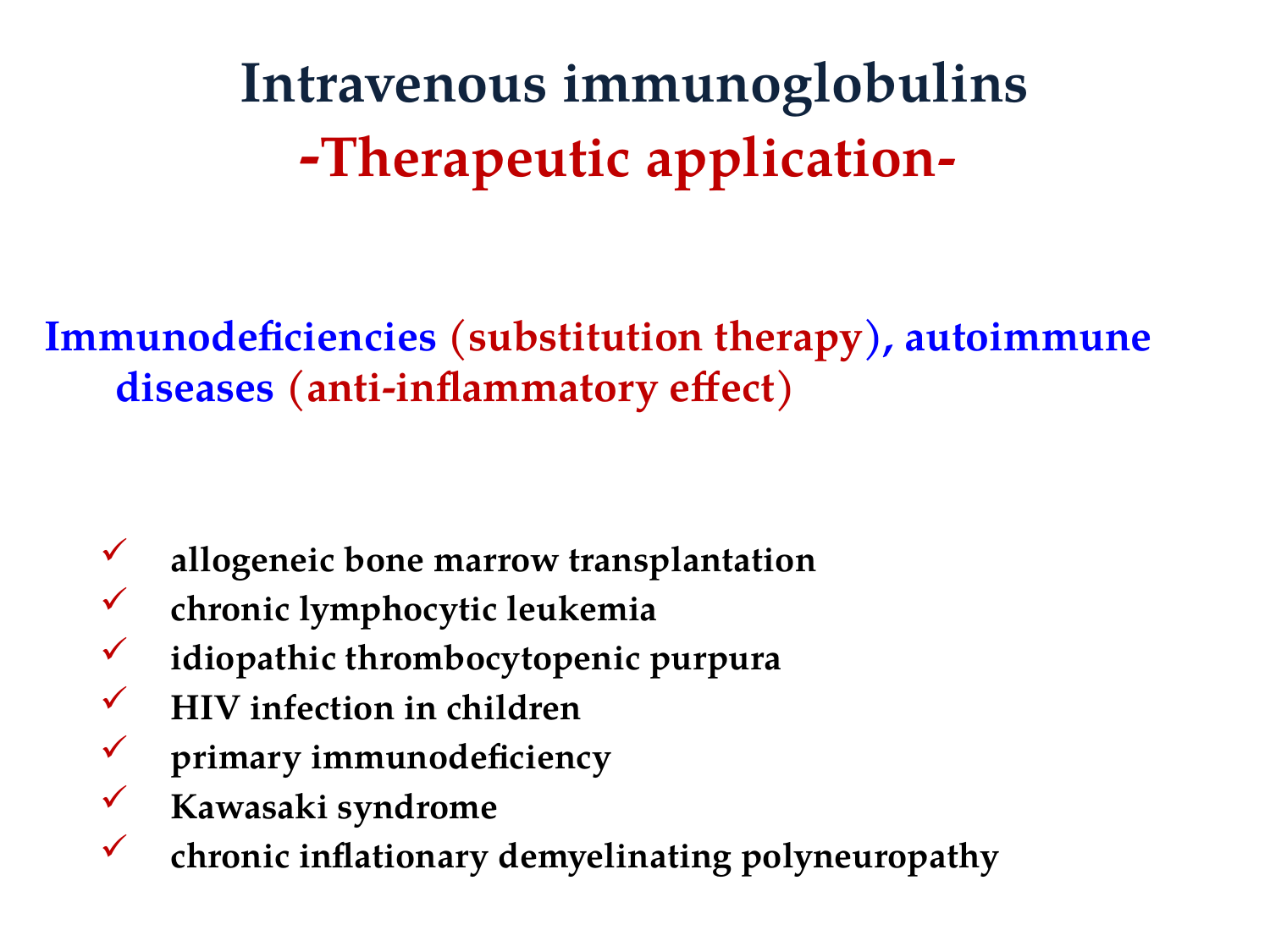

# Intravenous immunoglobulins -Therapeutic application-

Immunodeficiencies (substitution therapy), autoimmune diseases (anti-inflammatory effect)

allogeneic bone marrow transplantation
chronic lymphocytic leukemia
idiopathic thrombocytopenic purpura
HIV infection in children
primary immunodeficiency
Kawasaki syndrome
chronic inflationary demyelinating polyneuropathy